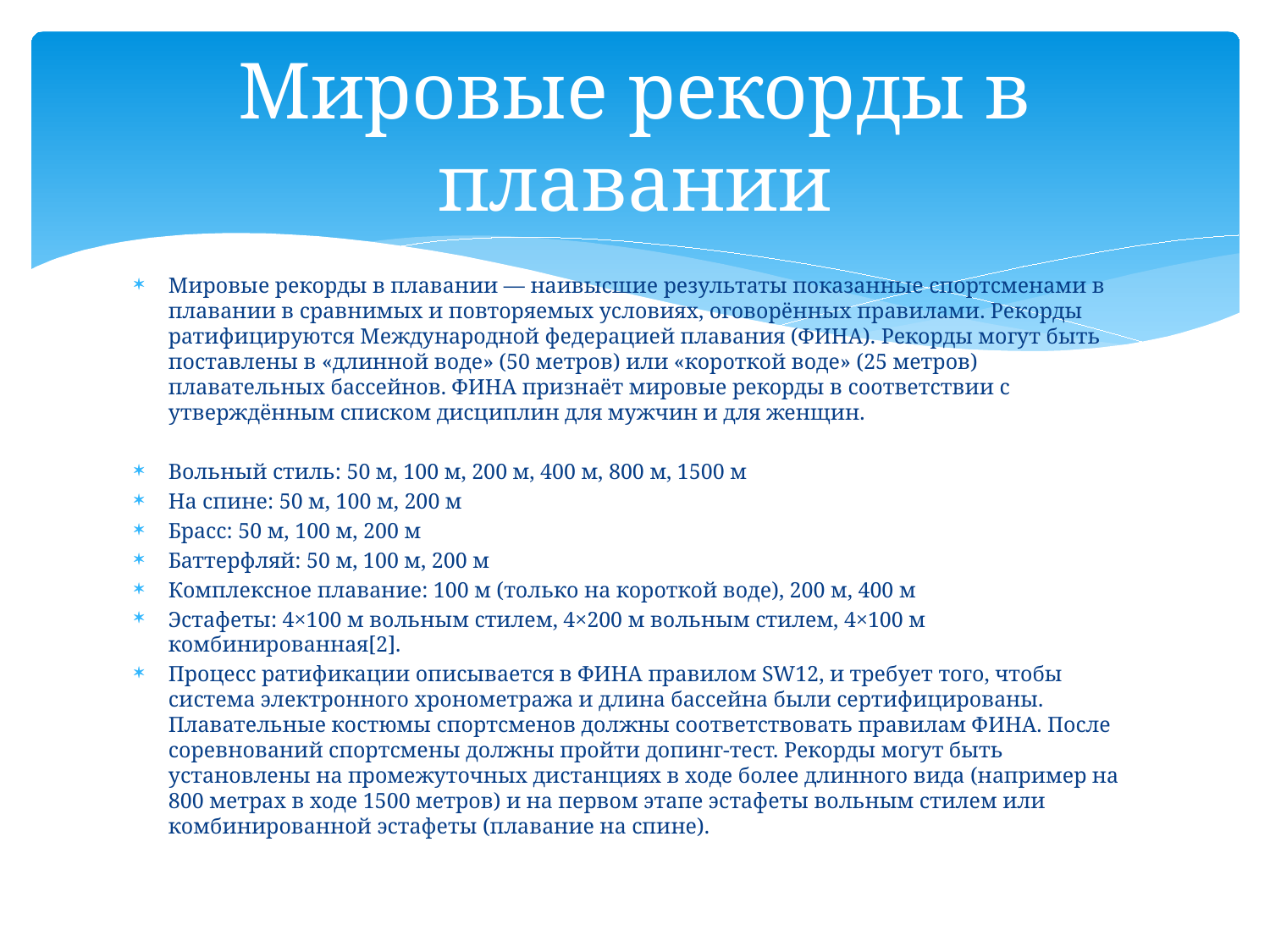

# Мировые рекорды в плавании
Мировые рекорды в плавании — наивысшие результаты показанные спортсменами в плавании в сравнимых и повторяемых условиях, оговорённых правилами. Рекорды ратифицируются Международной федерацией плавания (ФИНА). Рекорды могут быть поставлены в «длинной воде» (50 метров) или «короткой воде» (25 метров) плавательных бассейнов. ФИНА признаёт мировые рекорды в соответствии с утверждённым списком дисциплин для мужчин и для женщин.

Вольный стиль: 50 м, 100 м, 200 м, 400 м, 800 м, 1500 м
На спине: 50 м, 100 м, 200 м
Брасс: 50 м, 100 м, 200 м
Баттерфляй: 50 м, 100 м, 200 м
Комплексное плавание: 100 м (только на короткой воде), 200 м, 400 м
Эстафеты: 4×100 м вольным стилем, 4×200 м вольным стилем, 4×100 м комбинированная[2].
Процесс ратификации описывается в ФИНА правилом SW12, и требует того, чтобы система электронного хронометража и длина бассейна были сертифицированы. Плавательные костюмы спортсменов должны соответствовать правилам ФИНА. После соревнований спортсмены должны пройти допинг-тест. Рекорды могут быть установлены на промежуточных дистанциях в ходе более длинного вида (например на 800 метрах в ходе 1500 метров) и на первом этапе эстафеты вольным стилем или комбинированной эстафеты (плавание на спине).